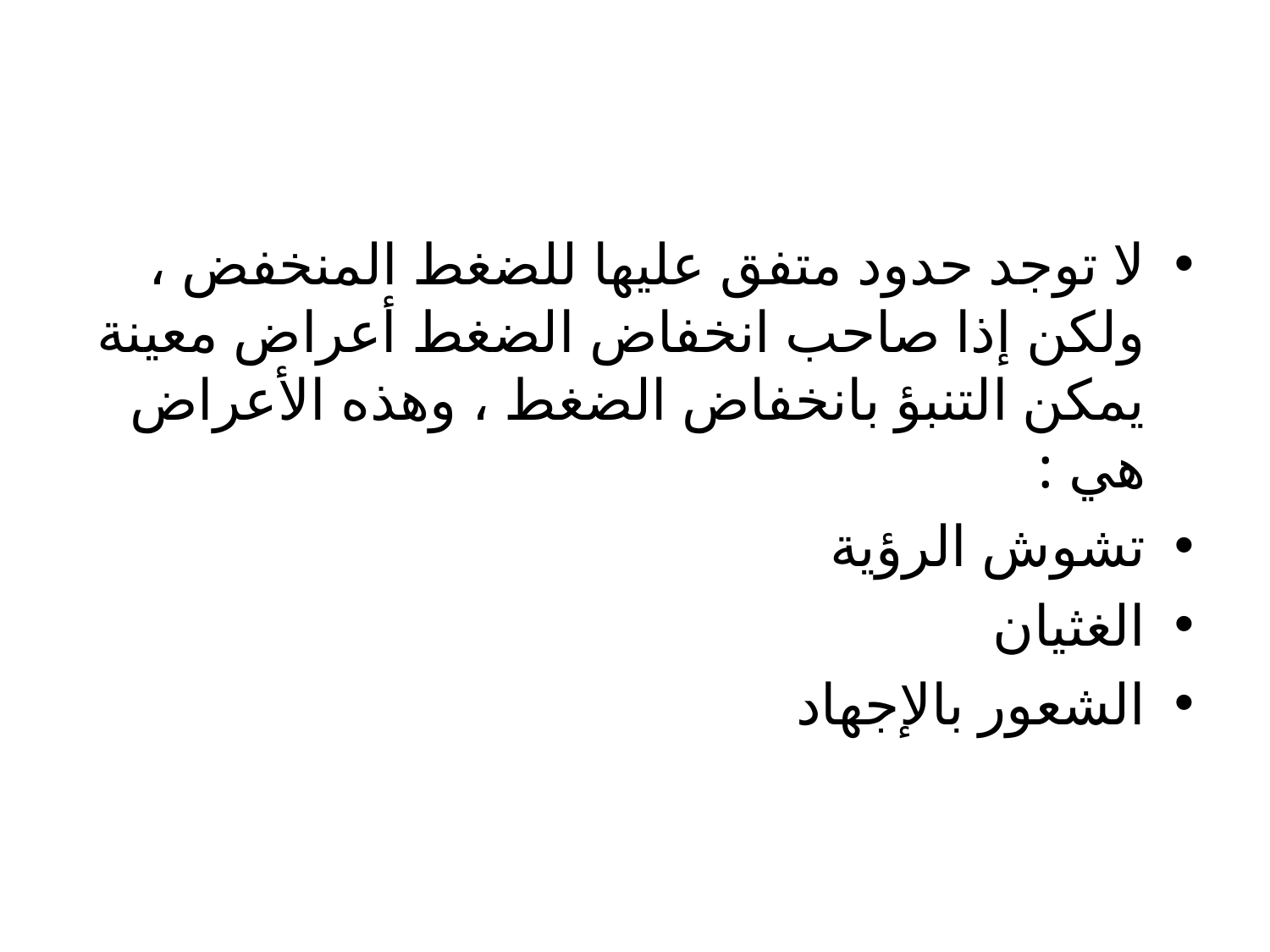

#
لا توجد حدود متفق عليها للضغط المنخفض ، ولكن إذا صاحب انخفاض الضغط أعراض معينة يمكن التنبؤ بانخفاض الضغط ، وهذه الأعراض هي :
تشوش الرؤية
الغثيان
الشعور بالإجهاد